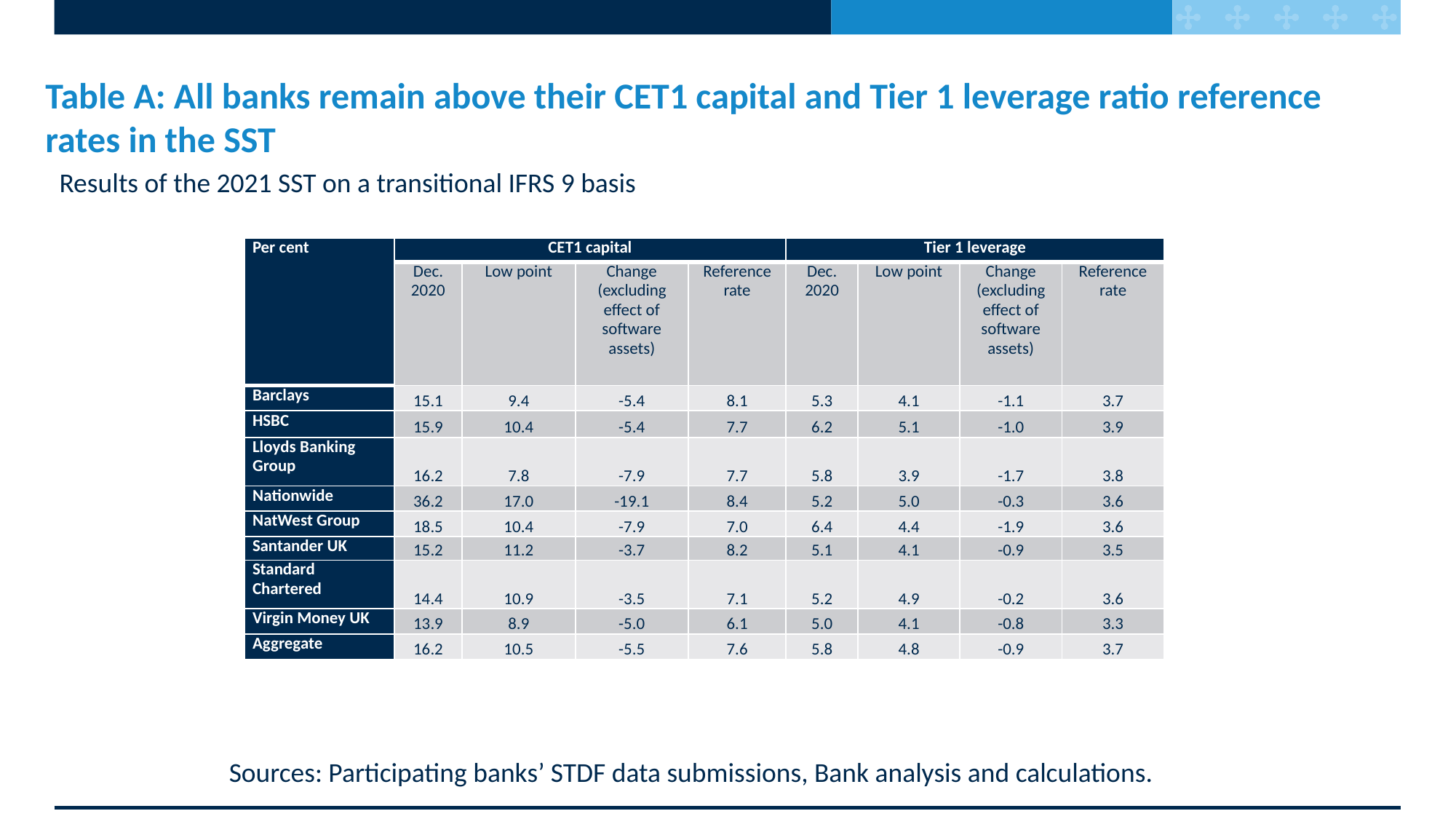

# Table A: All banks remain above their CET1 capital and Tier 1 leverage ratio reference rates in the SST
Results of the 2021 SST on a transitional IFRS 9 basis
| Per cent | CET1 capital |  |  |  | Tier 1 leverage |  |  |  |
| --- | --- | --- | --- | --- | --- | --- | --- | --- |
|  | Dec. 2020 | Low point | Change (excluding effect of software assets) | Reference rate | Dec. 2020 | Low point | Change (excluding effect of software assets) | Reference rate |
| Barclays | 15.1 | 9.4 | -5.4 | 8.1 | 5.3 | 4.1 | -1.1 | 3.7 |
| HSBC | 15.9 | 10.4 | -5.4 | 7.7 | 6.2 | 5.1 | -1.0 | 3.9 |
| Lloyds Banking Group | 16.2 | 7.8 | -7.9 | 7.7 | 5.8 | 3.9 | -1.7 | 3.8 |
| Nationwide | 36.2 | 17.0 | -19.1 | 8.4 | 5.2 | 5.0 | -0.3 | 3.6 |
| NatWest Group | 18.5 | 10.4 | -7.9 | 7.0 | 6.4 | 4.4 | -1.9 | 3.6 |
| Santander UK | 15.2 | 11.2 | -3.7 | 8.2 | 5.1 | 4.1 | -0.9 | 3.5 |
| Standard Chartered | 14.4 | 10.9 | -3.5 | 7.1 | 5.2 | 4.9 | -0.2 | 3.6 |
| Virgin Money UK | 13.9 | 8.9 | -5.0 | 6.1 | 5.0 | 4.1 | -0.8 | 3.3 |
| Aggregate | 16.2 | 10.5 | -5.5 | 7.6 | 5.8 | 4.8 | -0.9 | 3.7 |
Sources: Participating banks’ STDF data submissions, Bank analysis and calculations.